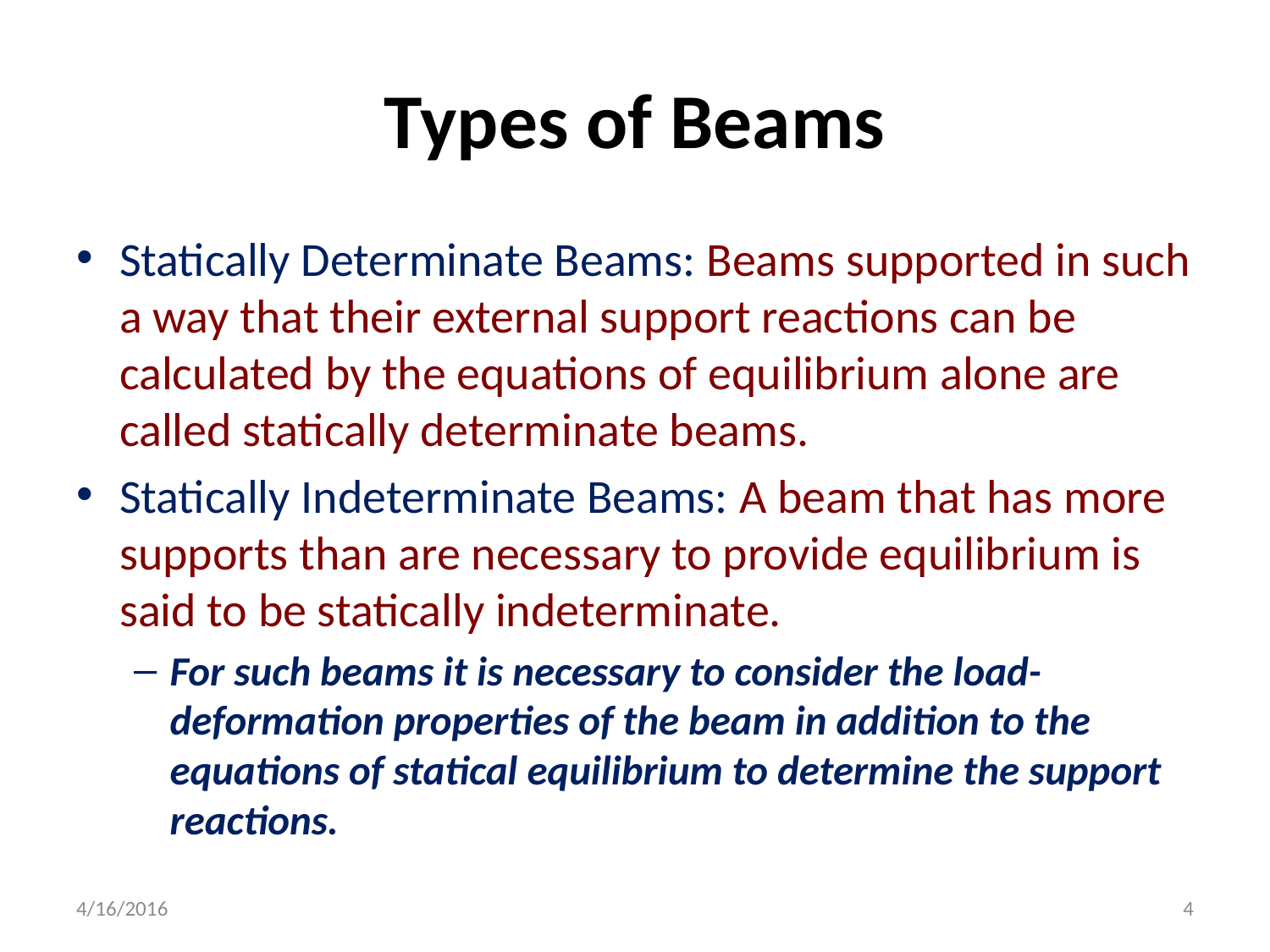

# Types of Beams
Statically Determinate Beams: Beams supported in such a way that their external support reactions can be calculated by the equations of equilibrium alone are called statically determinate beams.
Statically Indeterminate Beams: A beam that has more supports than are necessary to provide equilibrium is said to be statically indeterminate.
For such beams it is necessary to consider the load-deformation properties of the beam in addition to the equations of statical equilibrium to determine the support reactions.
4/16/2016
4